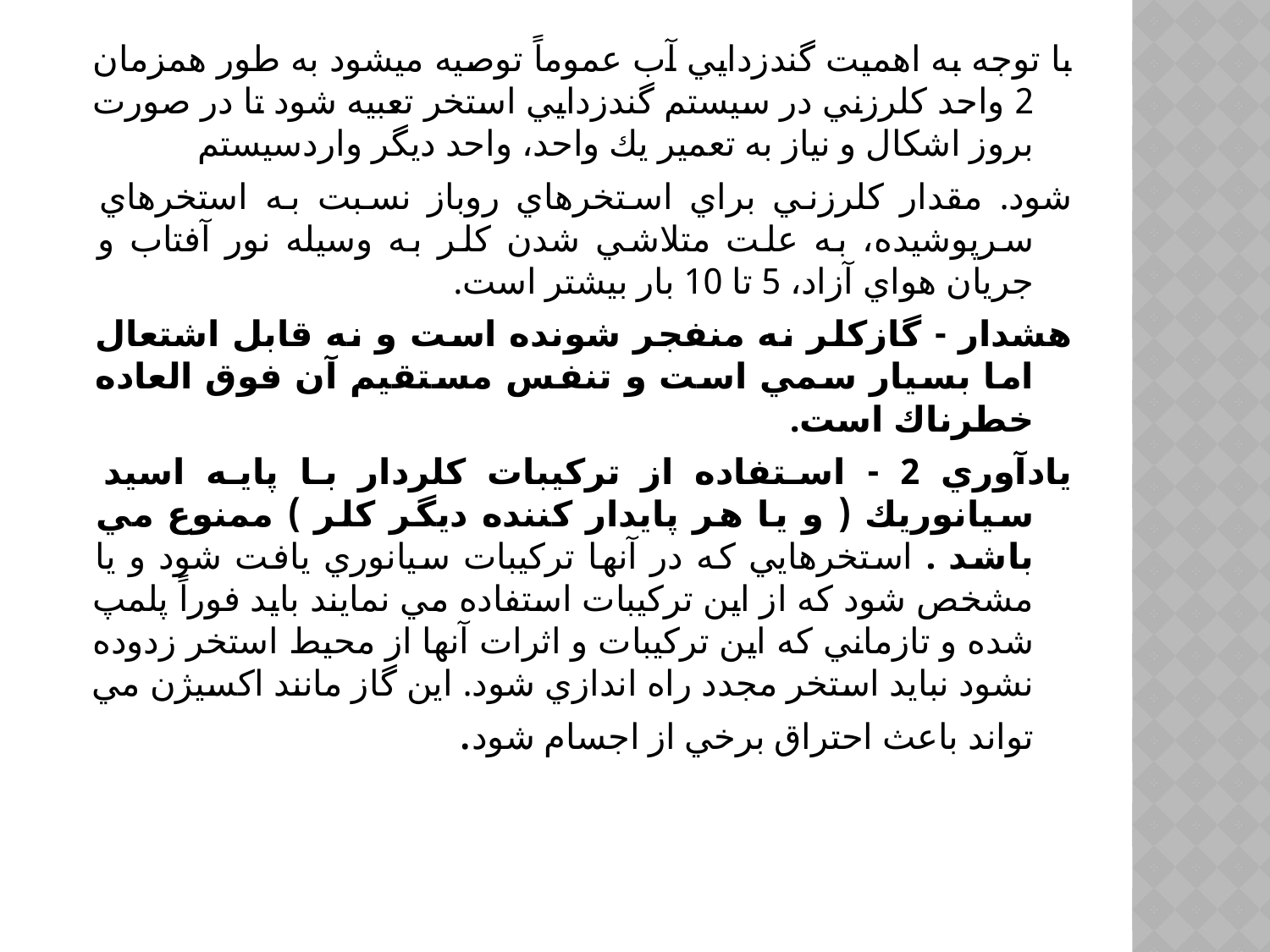

با توجه به اهميت گندزدايي آب عموماً توصيه ميشود به طور همزمان 2 واحد كلرزني در سيستم گندزدايي استخر تعبيه شود تا در صورت بروز اشكال و نياز به تعمير يك واحد، واحد ديگر واردسيستم
شود. مقدار كلرزني براي استخرهاي روباز نسبت به استخرهاي سرپوشيده، به علت متلاشي شدن كلر به وسيله نور آفتاب و جريان هواي آزاد، 5 تا 10 بار بيشتر است.
هشدار - گازكلر نه منفجر شونده است و نه قابل اشتعال اما بسيار سمي است و تنفس مستقيم آن فوق العاده خطرناك است.
يادآوري 2 - استفاده از تركيبات كلردار با پايه اسيد سيانوريك ( و يا هر پايدار كننده ديگر كلر ) ممنوع مي باشد . استخرهايي كه در آنها تركيبات سيانوري يافت شود و يا مشخص شود كه از اين تركيبات استفاده مي نمايند بايد فوراً پلمپ شده و تازماني كه اين تركيبات و اثرات آنها از محيط استخر زدوده نشود نبايد استخر مجدد راه اندازي شود. اين گاز مانند اكسيژن مي تواند باعث احتراق برخي از اجسام شود.